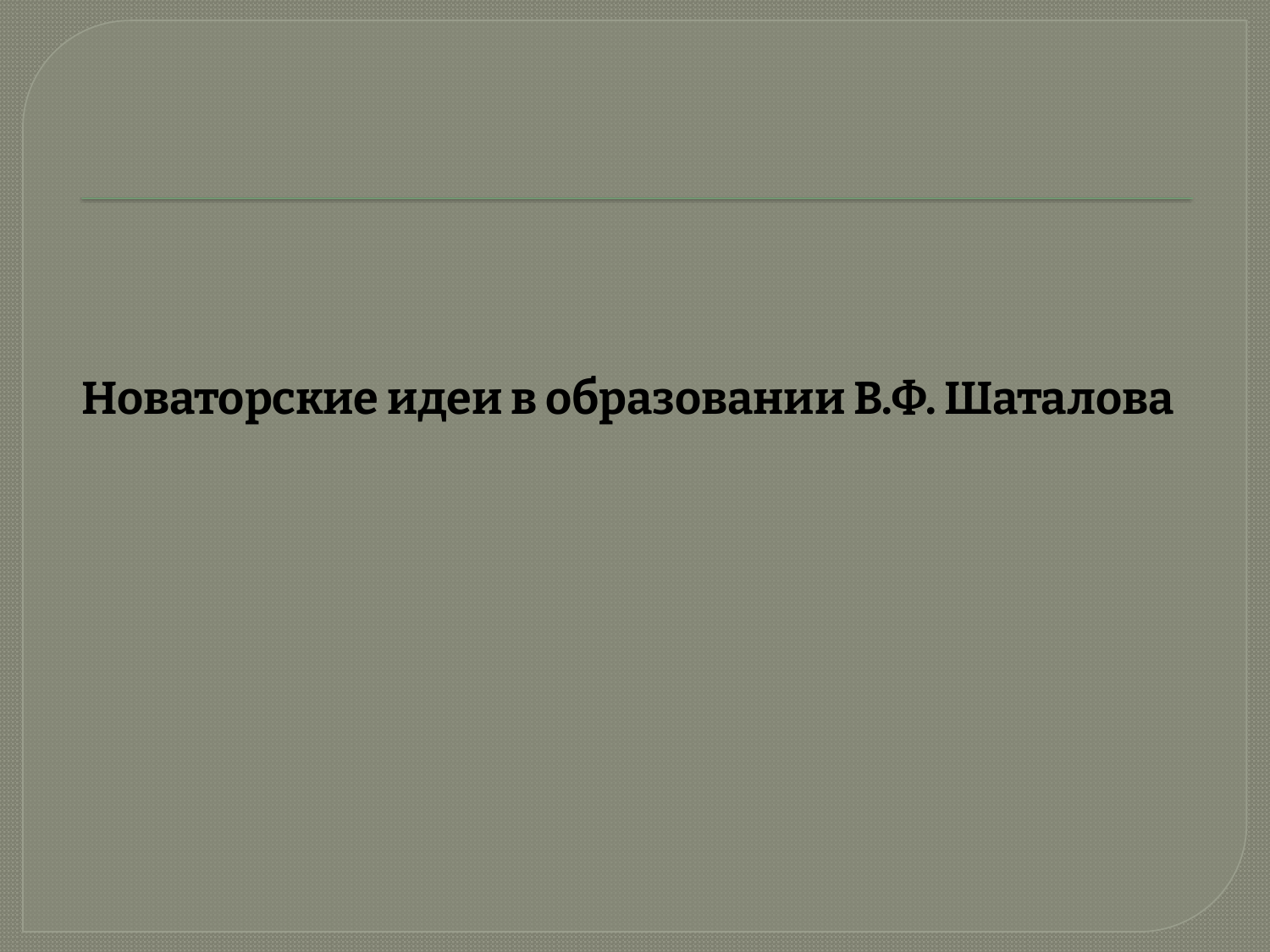

# Новаторские идеи в образовании В.Ф. Шаталова